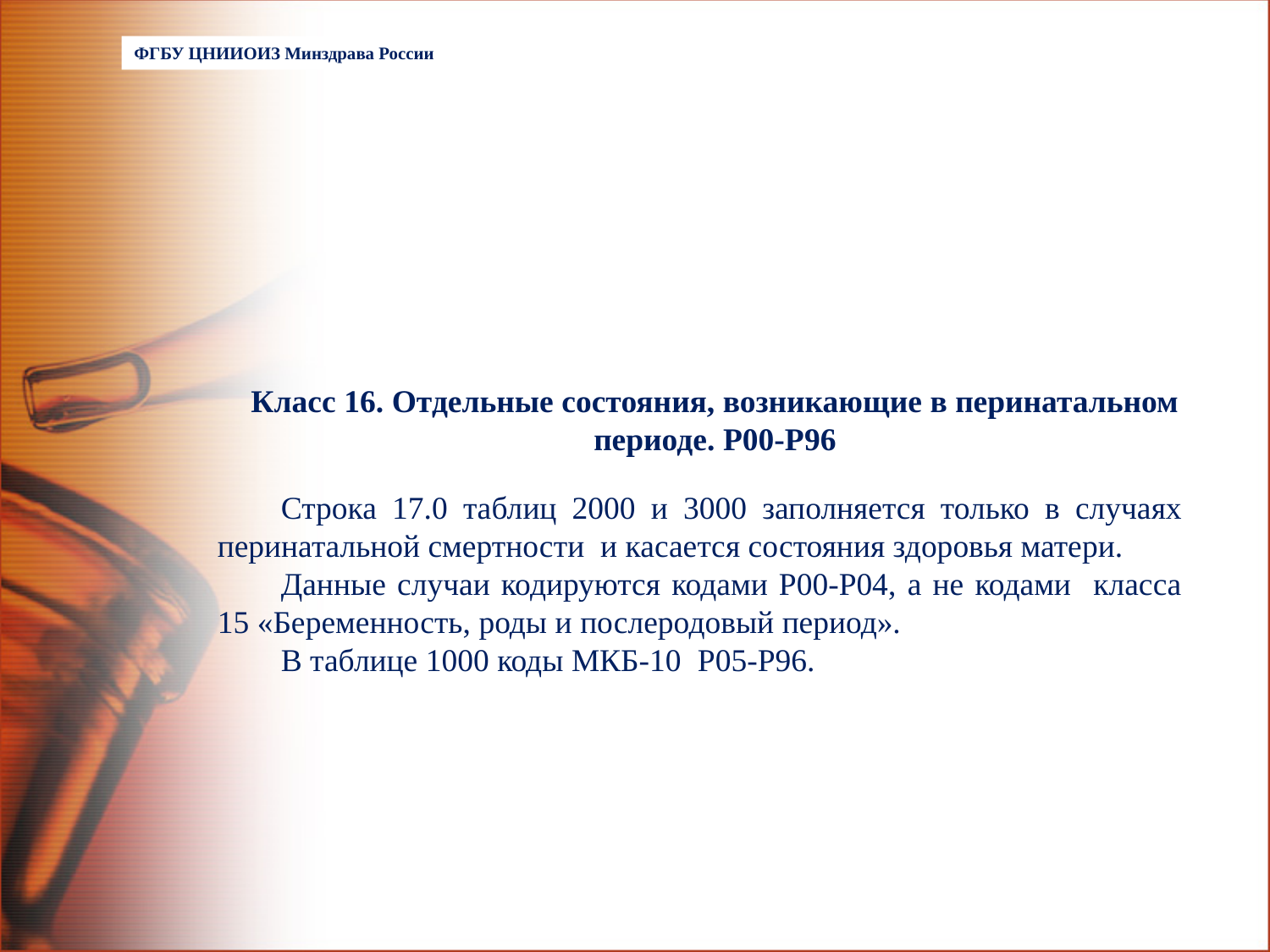

ФГБУ ЦНИИОИЗ Минздрава России

Класс 16. Отдельные состояния, возникающие в перинатальном периоде. Р00-Р96

Строка 17.0 таблиц 2000 и 3000 заполняется только в случаях перинатальной смертности  и касается состояния здоровья матери.
Данные случаи кодируются кодами Р00-Р04, а не кодами  класса 15 «Беременность, роды и послеродовый период».
В таблице 1000 коды МКБ-10  P05-Р96.